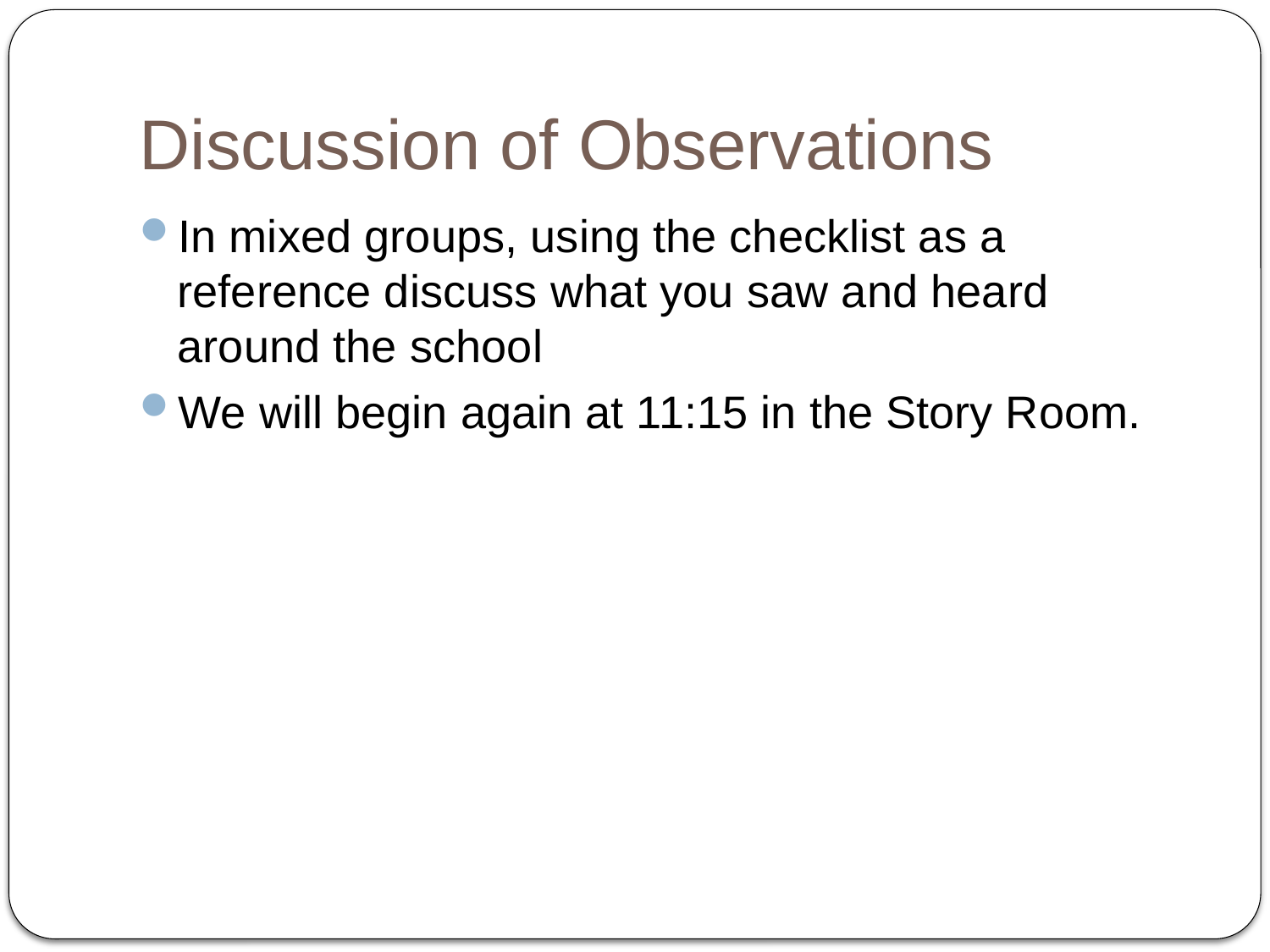

# Discussion of Observations
In mixed groups, using the checklist as a reference discuss what you saw and heard around the school
We will begin again at 11:15 in the Story Room.